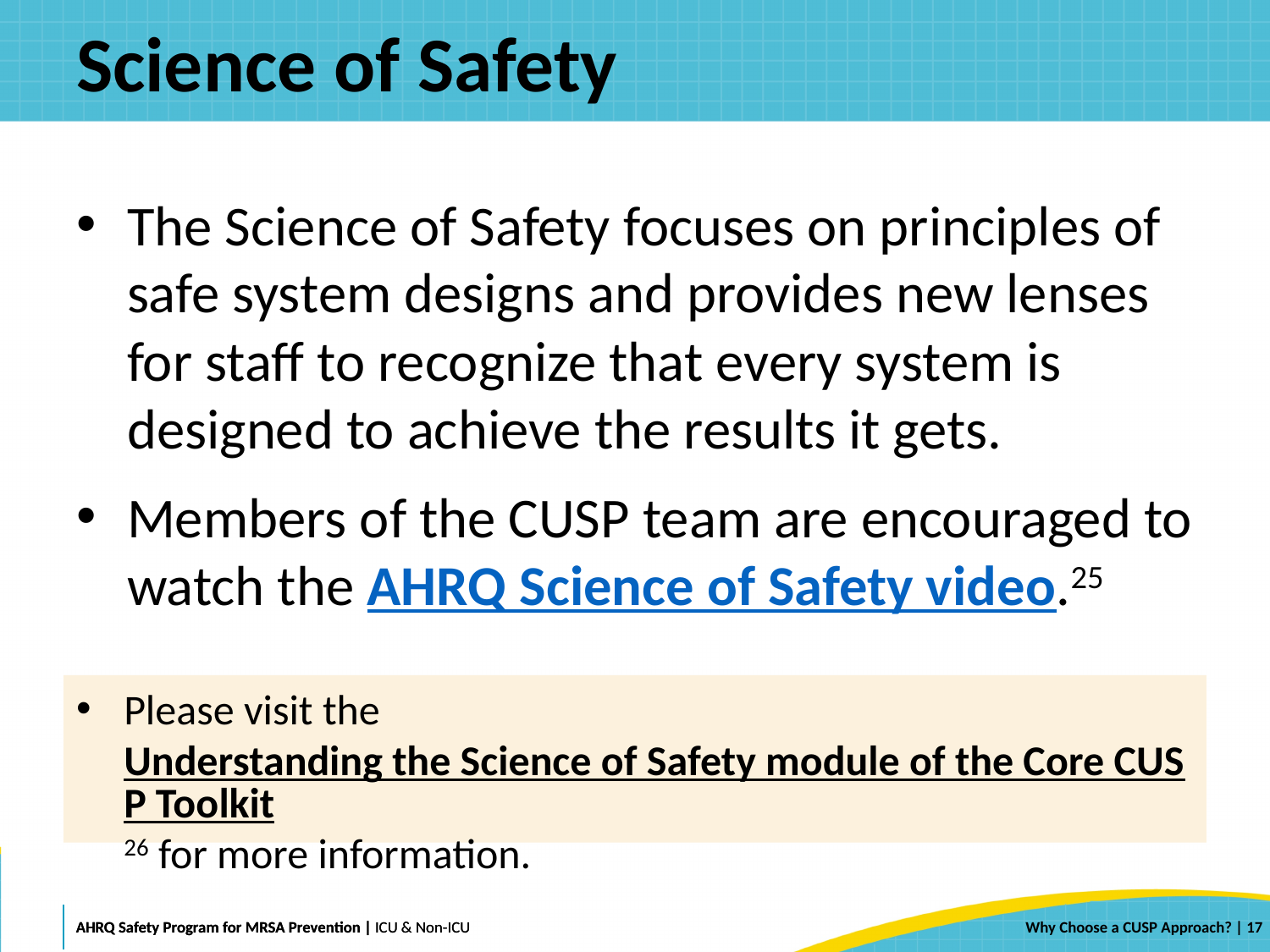

# Science of Safety
The Science of Safety focuses on principles of safe system designs and provides new lenses for staff to recognize that every system is designed to achieve the results it gets.   ​
Members of the CUSP team are encouraged to watch the AHRQ Science of Safety video.25
Please visit the Understanding the Science of Safety module of the Core CUSP Toolkit26 for more information.
 | 17